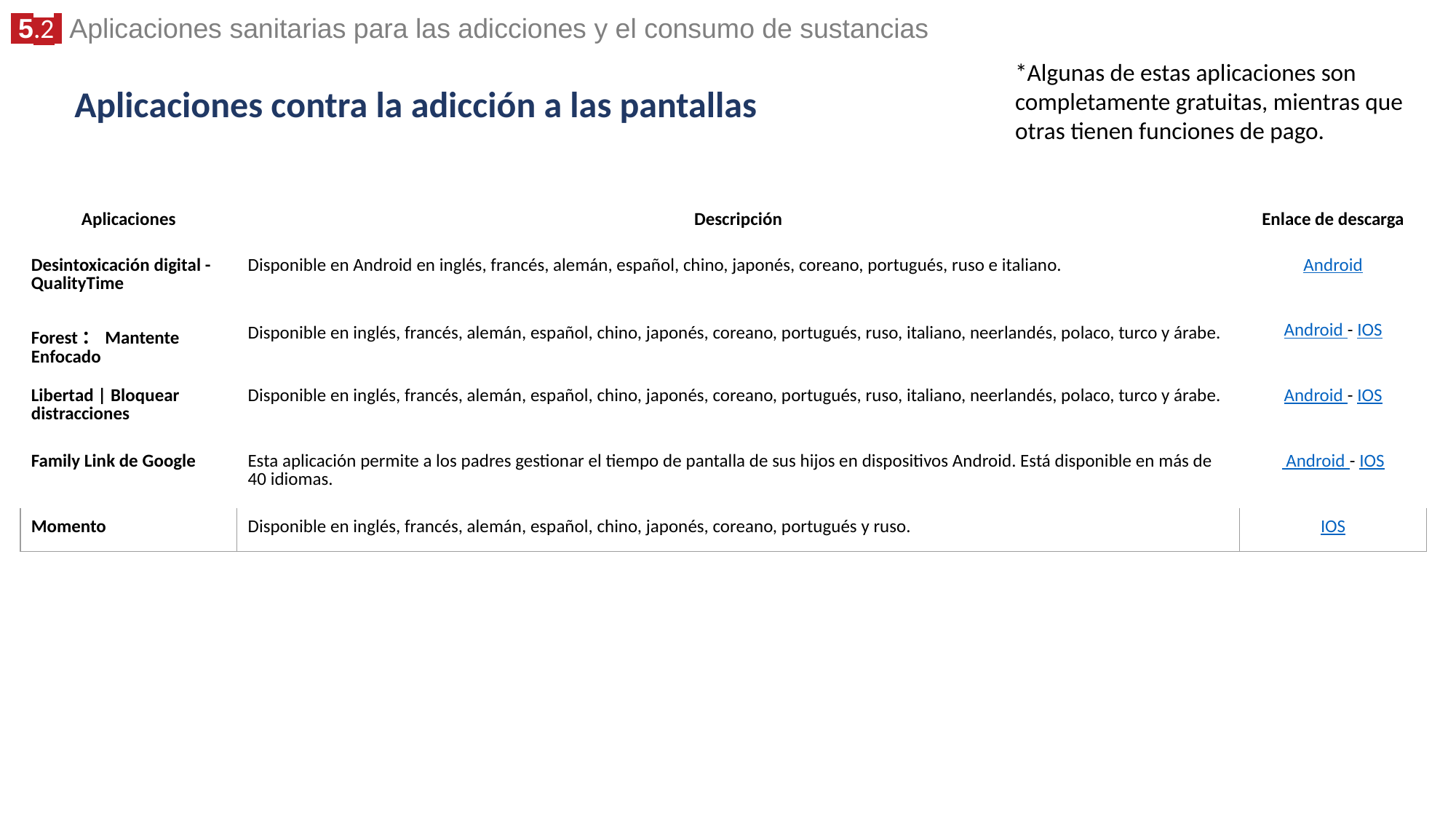

*Algunas de estas aplicaciones son completamente gratuitas, mientras que otras tienen funciones de pago.
# Aplicaciones contra la adicción a las pantallas
| Aplicaciones | Descripción | Enlace de descarga |
| --- | --- | --- |
| Desintoxicación digital - QualityTime | Disponible en Android en inglés, francés, alemán, español, chino, japonés, coreano, portugués, ruso e italiano. | Android |
| Forest：Mantente Enfocado | Disponible en inglés, francés, alemán, español, chino, japonés, coreano, portugués, ruso, italiano, neerlandés, polaco, turco y árabe. | Android - IOS |
| Libertad | Bloquear distracciones | Disponible en inglés, francés, alemán, español, chino, japonés, coreano, portugués, ruso, italiano, neerlandés, polaco, turco y árabe. | Android - IOS |
| Family Link de Google | Esta aplicación permite a los padres gestionar el tiempo de pantalla de sus hijos en dispositivos Android. Está disponible en más de 40 idiomas. | Android - IOS |
| Momento | Disponible en inglés, francés, alemán, español, chino, japonés, coreano, portugués y ruso. | IOS |